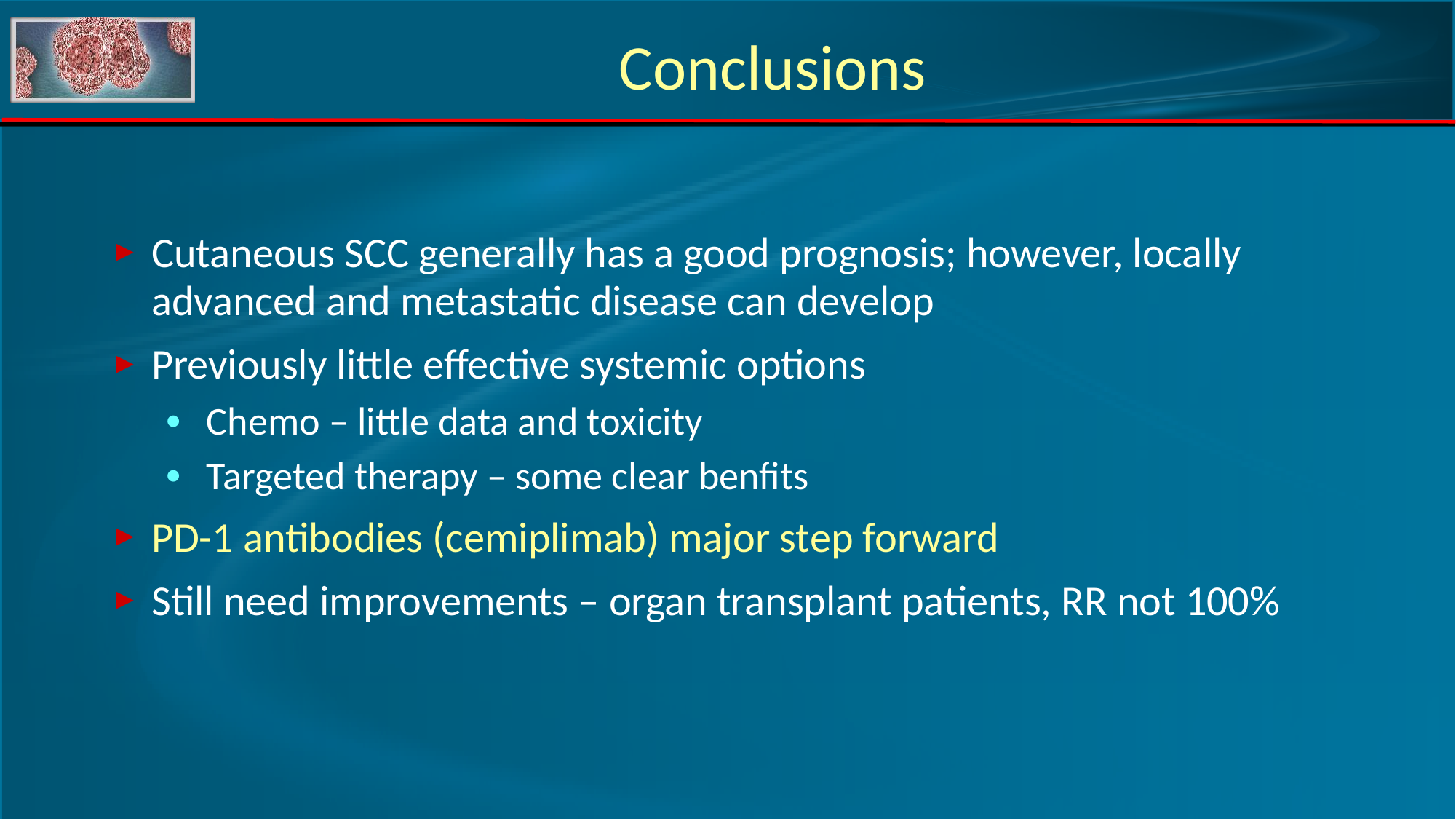

Conclusions
Cutaneous SCC generally has a good prognosis; however, locally advanced and metastatic disease can develop
Previously little effective systemic options
Chemo – little data and toxicity
Targeted therapy – some clear benfits
PD-1 antibodies (cemiplimab) major step forward
Still need improvements – organ transplant patients, RR not 100%